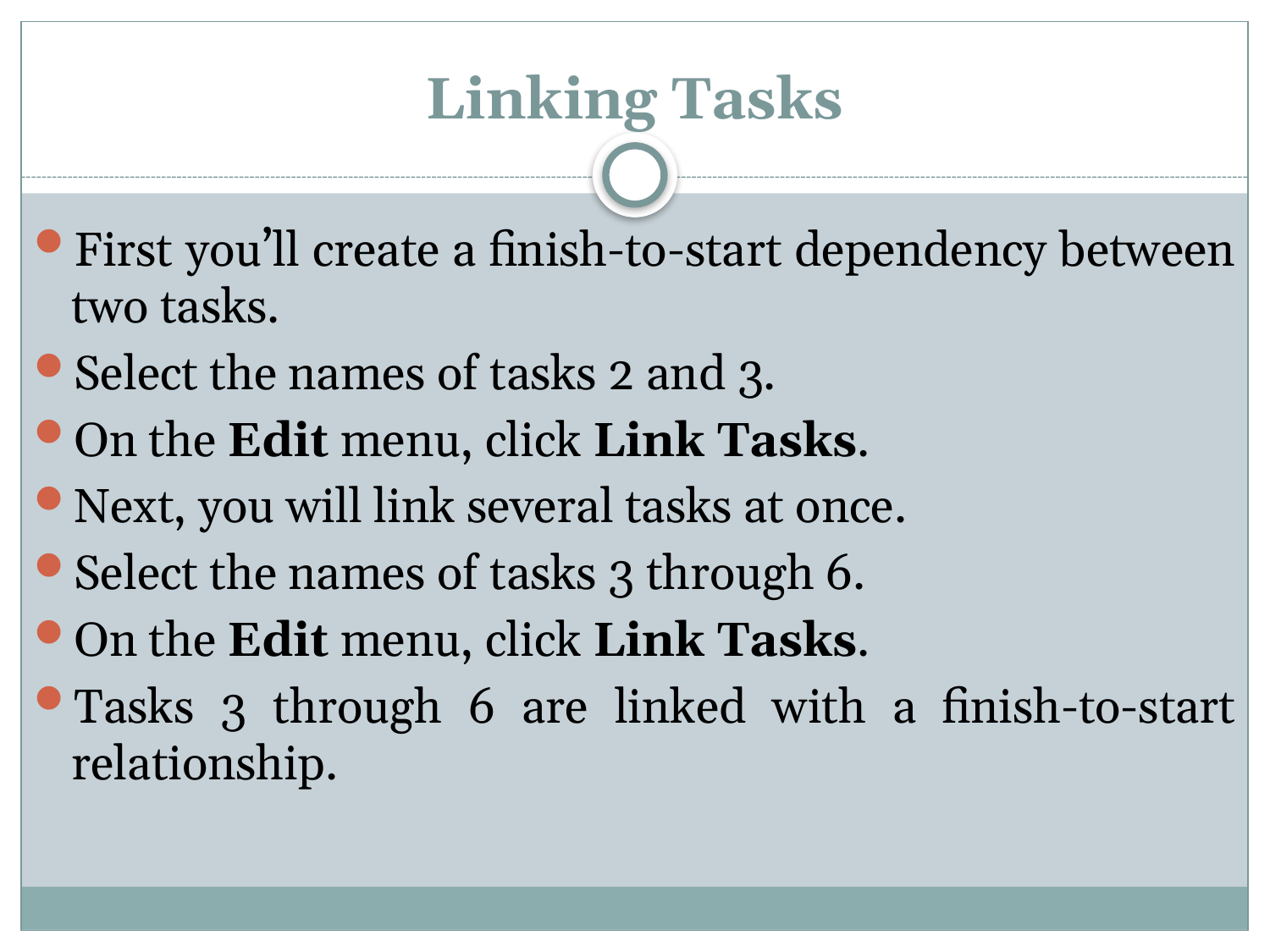

# Linking Tasks
First you’ll create a finish-to-start dependency between two tasks.
Select the names of tasks 2 and 3.
On the Edit menu, click Link Tasks.
Next, you will link several tasks at once.
Select the names of tasks 3 through 6.
On the Edit menu, click Link Tasks.
Tasks 3 through 6 are linked with a finish-to-start relationship.